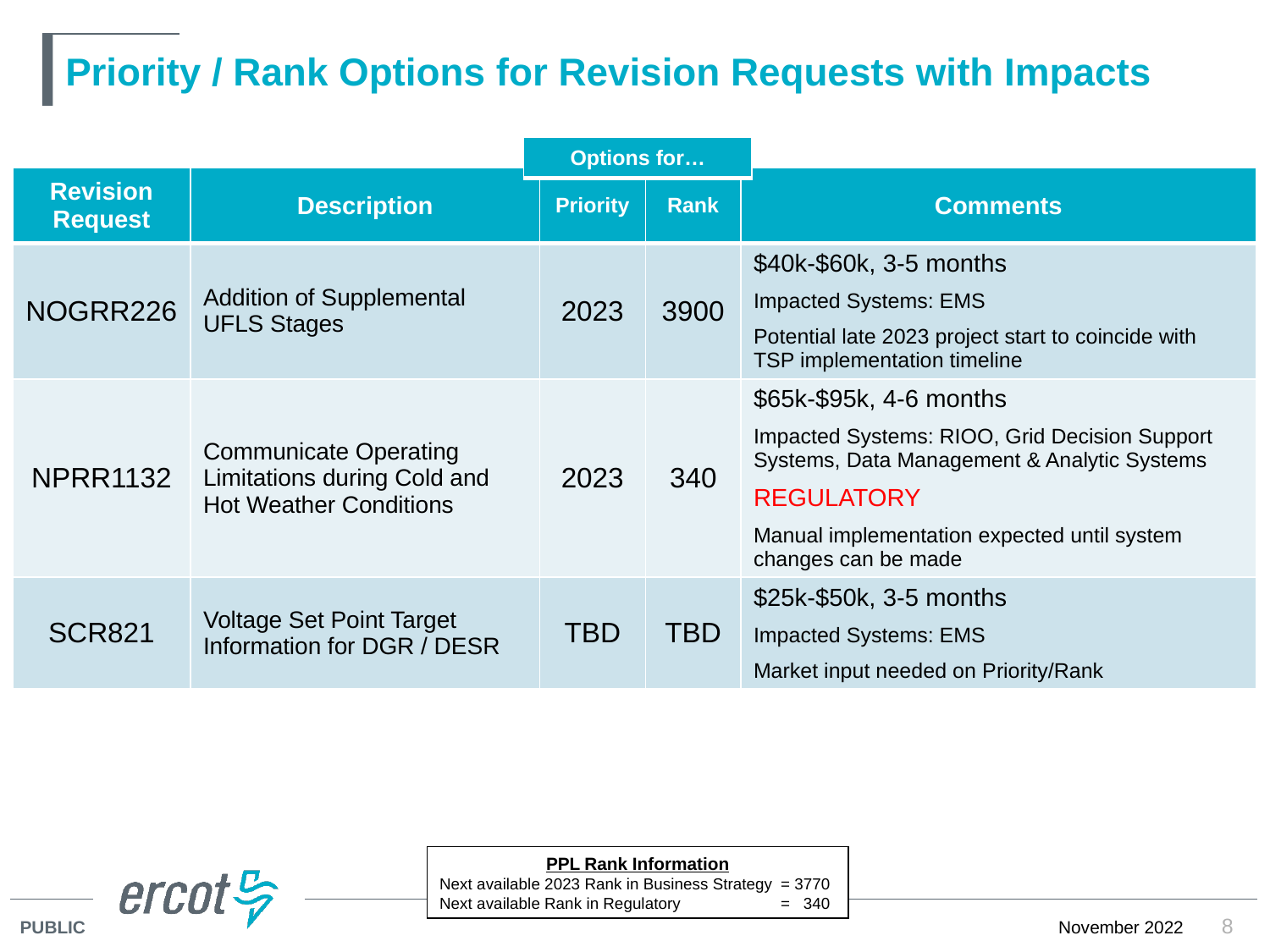

# Priority / Rank Options for Revision Requests with Impacts
| Options for… |
| --- |
| Revision Request | Description | Priority | Rank | Comments |
| --- | --- | --- | --- | --- |
| NOGRR226 | Addition of Supplemental UFLS Stages | 2023 | 3900 | $40k-$60k, 3-5 months Impacted Systems: EMS Potential late 2023 project start to coincide with TSP implementation timeline |
| NPRR1132 | Communicate Operating Limitations during Cold and Hot Weather Conditions | 2023 | 340 | $65k-$95k, 4-6 months Impacted Systems: RIOO, Grid Decision Support Systems, Data Management & Analytic Systems REGULATORY Manual implementation expected until system changes can be made |
| SCR821 | Voltage Set Point Target Information for DGR / DESR | TBD | TBD | $25k-$50k, 3-5 months Impacted Systems: EMS Market input needed on Priority/Rank |
PPL Rank Information
Next available 2023 Rank in Business Strategy 	= 3770
Next available Rank in Regulatory	=   340
8